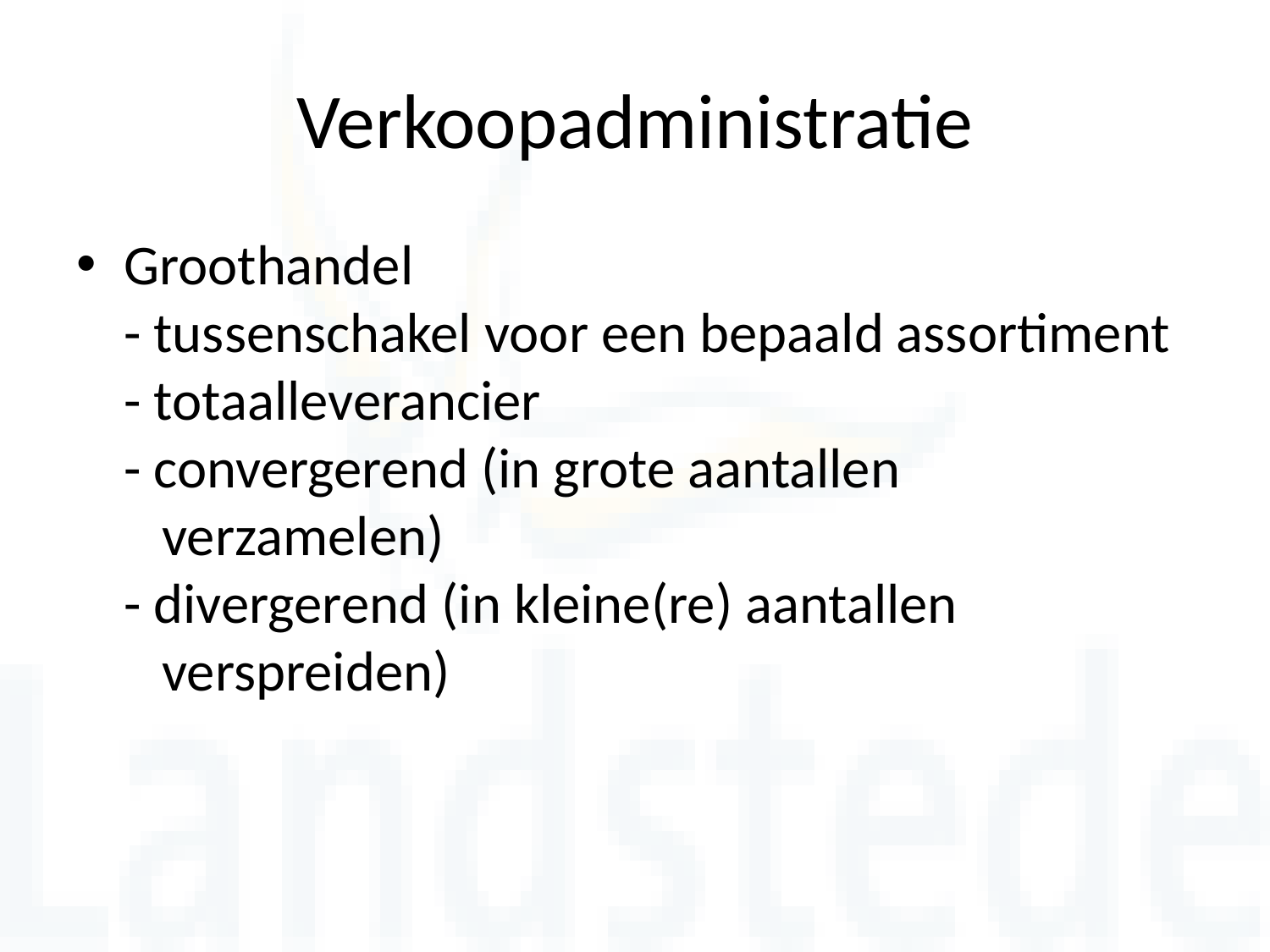

# Verkoopadministratie
Groothandel
- tussenschakel voor een bepaald assortiment
- totaalleverancier
- convergerend (in grote aantallen
   verzamelen)
- divergerend (in kleine(re) aantallen
   verspreiden)